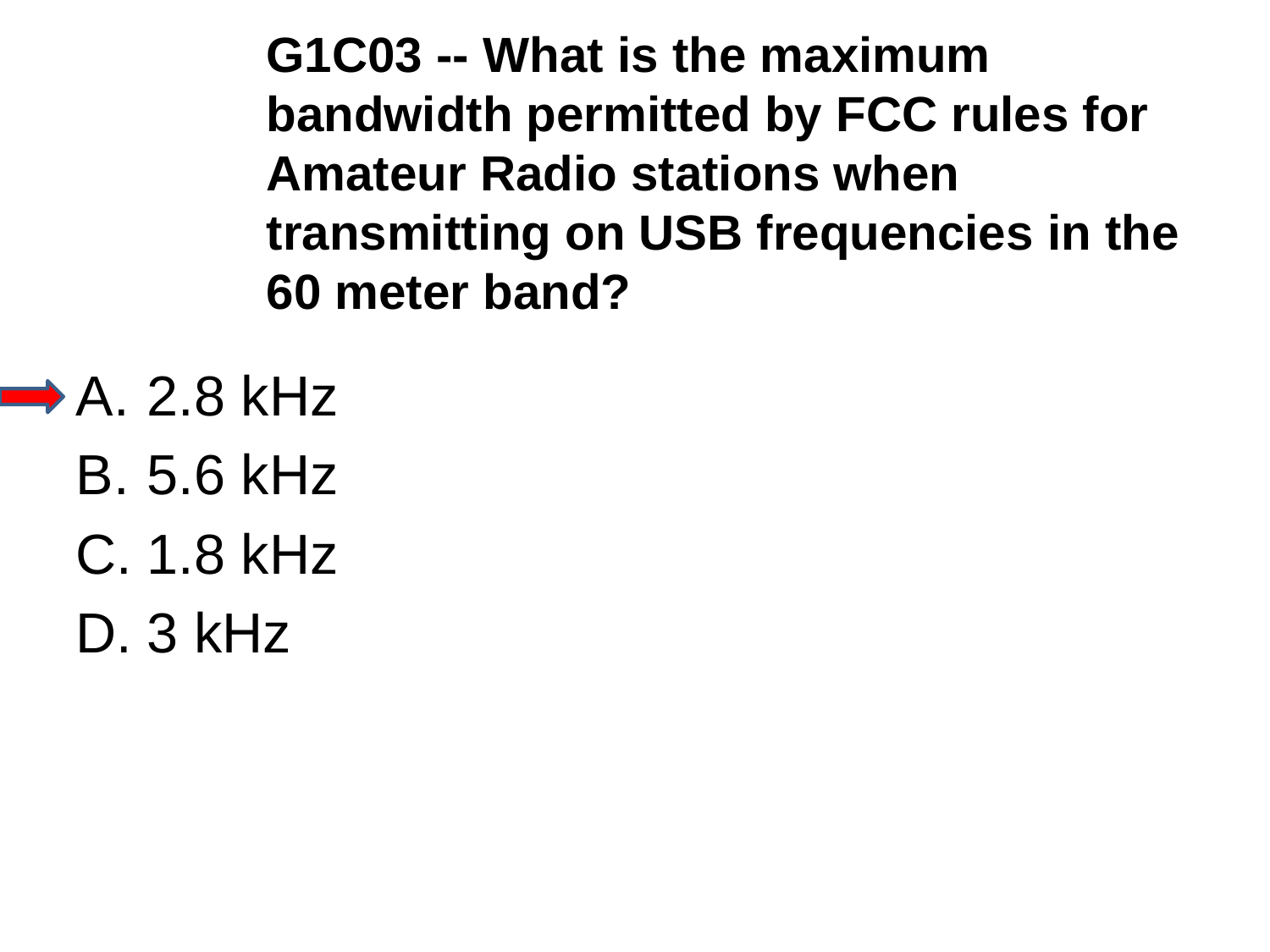

G1C03 -- What is the maximum bandwidth permitted by FCC rules for Amateur Radio stations when transmitting on USB frequencies in the 60 meter band?
A.	2.8 kHz
B.	5.6 kHz
C.	1.8 kHz
D.	3 kHz